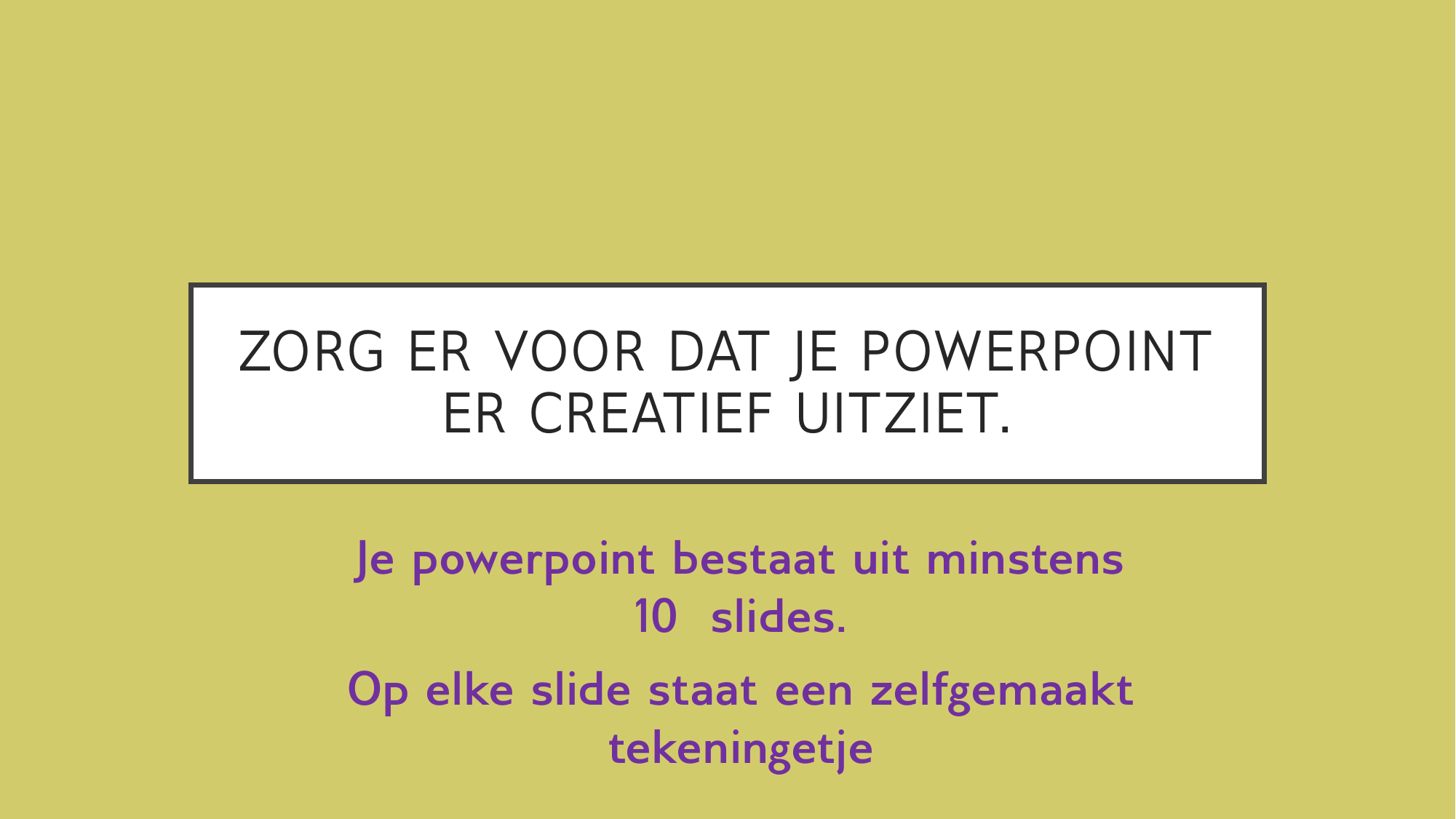

# ZORG er voor dat je powerpoint er creatief uitziet.
Je powerpoint bestaat uit minstens 10  slides.
Op elke slide staat een zelfgemaakt tekeningetje